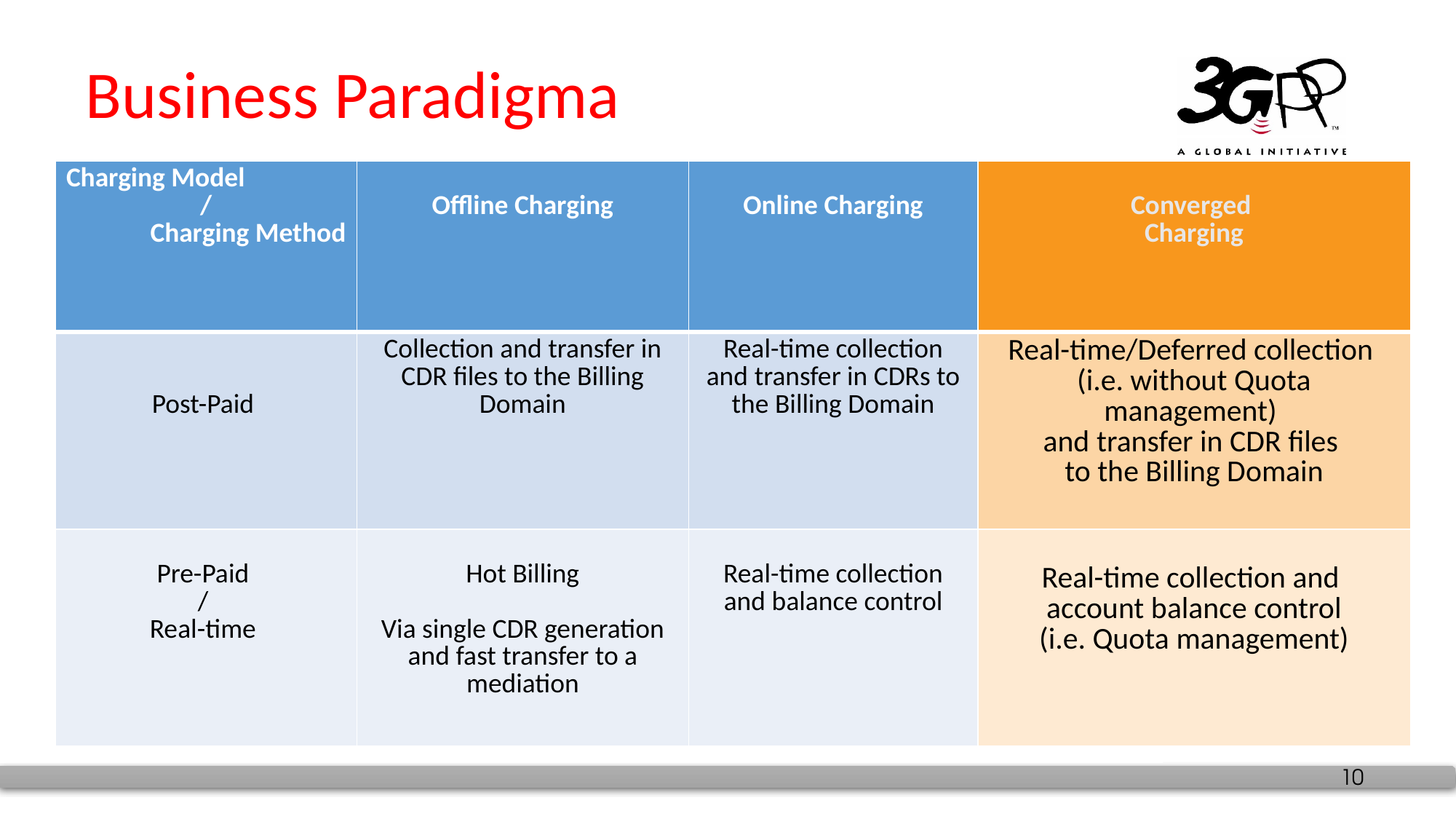

# Business Paradigma

| Charging Model / Charging Method | Offline Charging | Online Charging | Converged Charging |
| --- | --- | --- | --- |
| Post-Paid | Collection and transfer in CDR files to the Billing Domain | Real-time collection and transfer in CDRs to the Billing Domain | Real-time/Deferred collection (i.e. without Quota management) and transfer in CDR files to the Billing Domain |
| Pre-Paid / Real-time | Hot Billing Via single CDR generation and fast transfer to a mediation | Real-time collection and balance control | Real-time collection and account balance control (i.e. Quota management) |